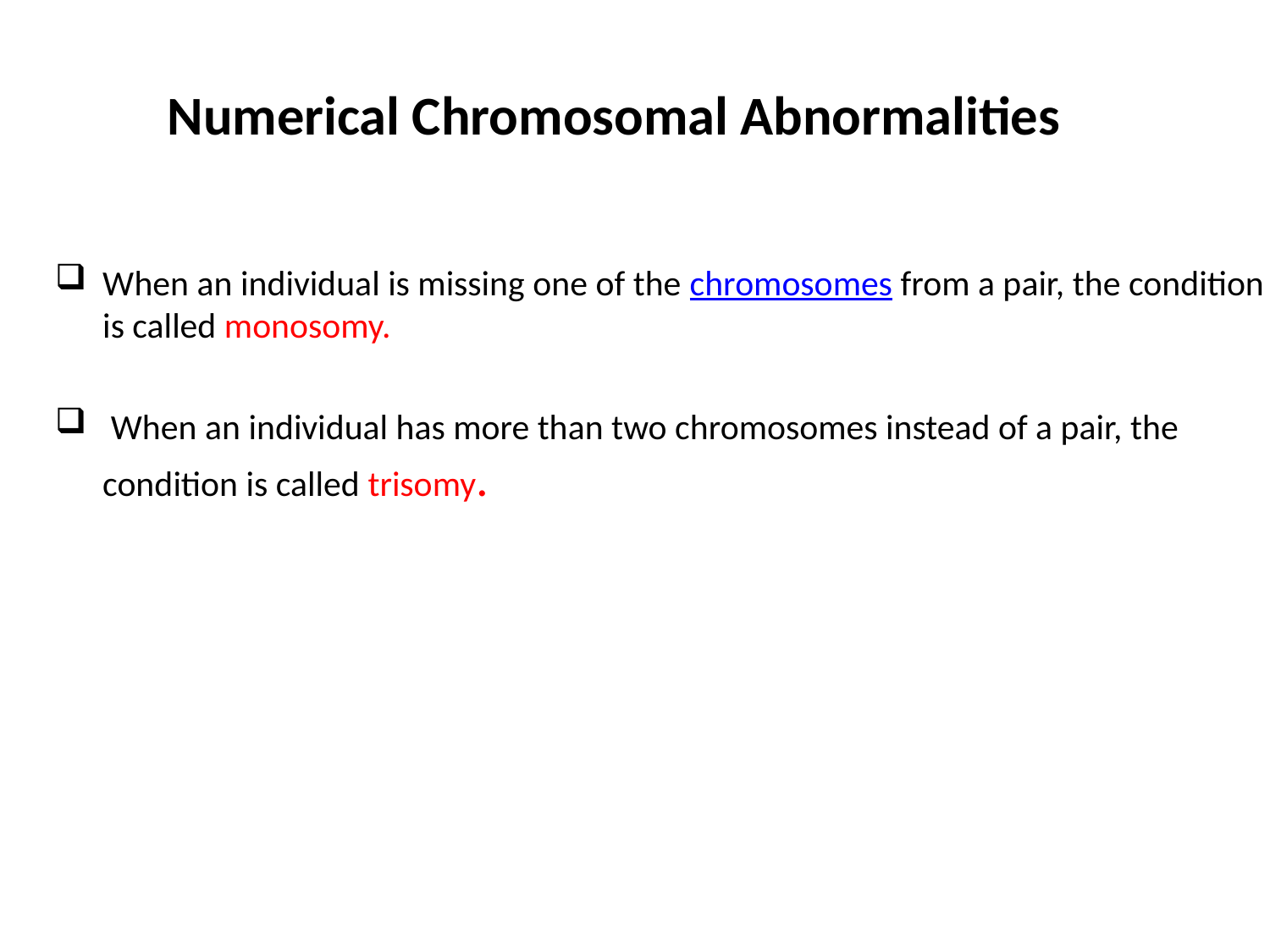

# Numerical Chromosomal Abnormalities
When an individual is missing one of the chromosomes from a pair, the condition is called monosomy.

 When an individual has more than two chromosomes instead of a pair, the condition is called trisomy.